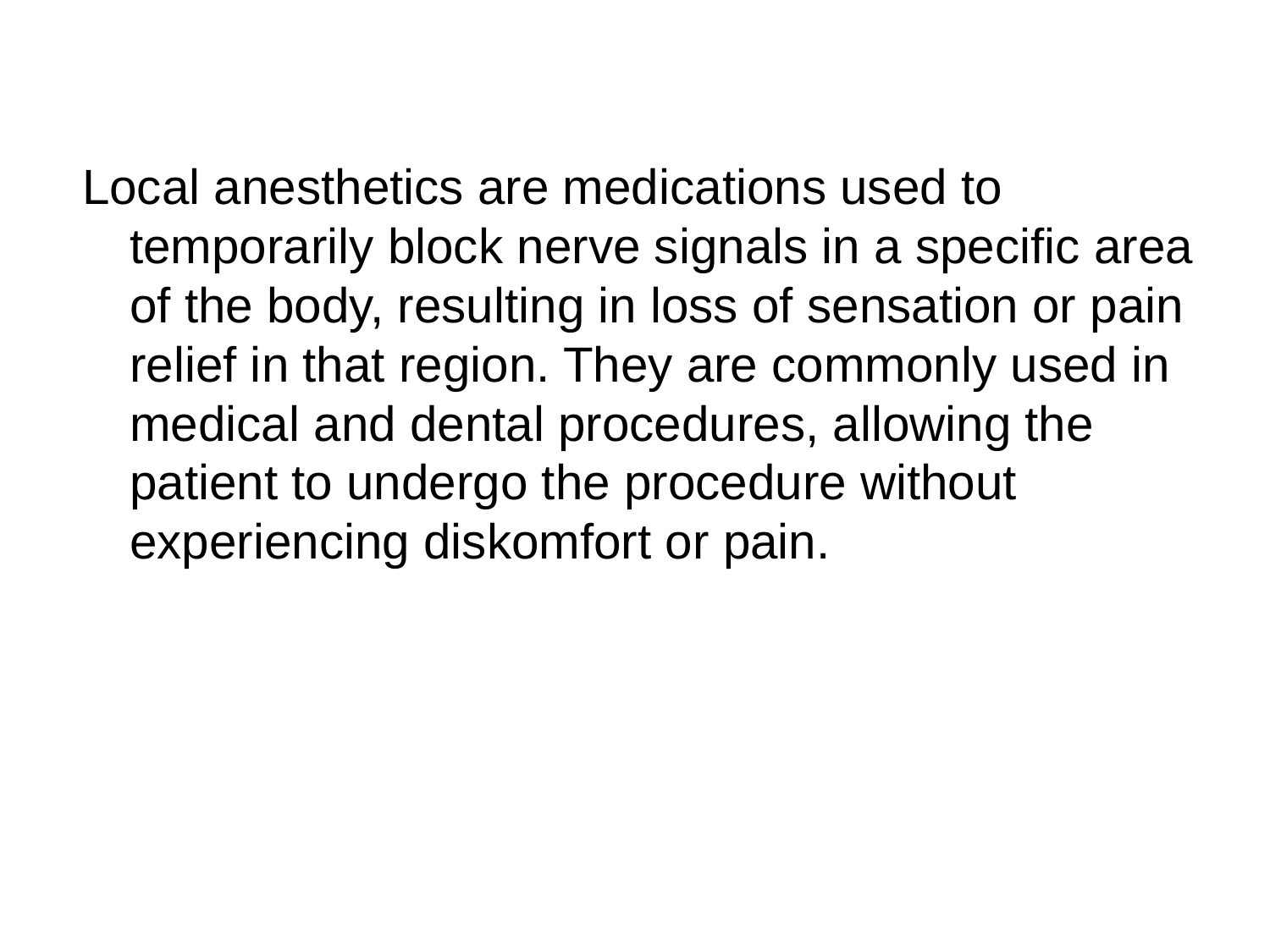

Local anesthetics are medications used to temporarily block nerve signals in a specific area of the body, resulting in loss of sensation or pain relief in that region. They are commonly used in medical and dental procedures, allowing the patient to undergo the procedure without experiencing diskomfort or pain.